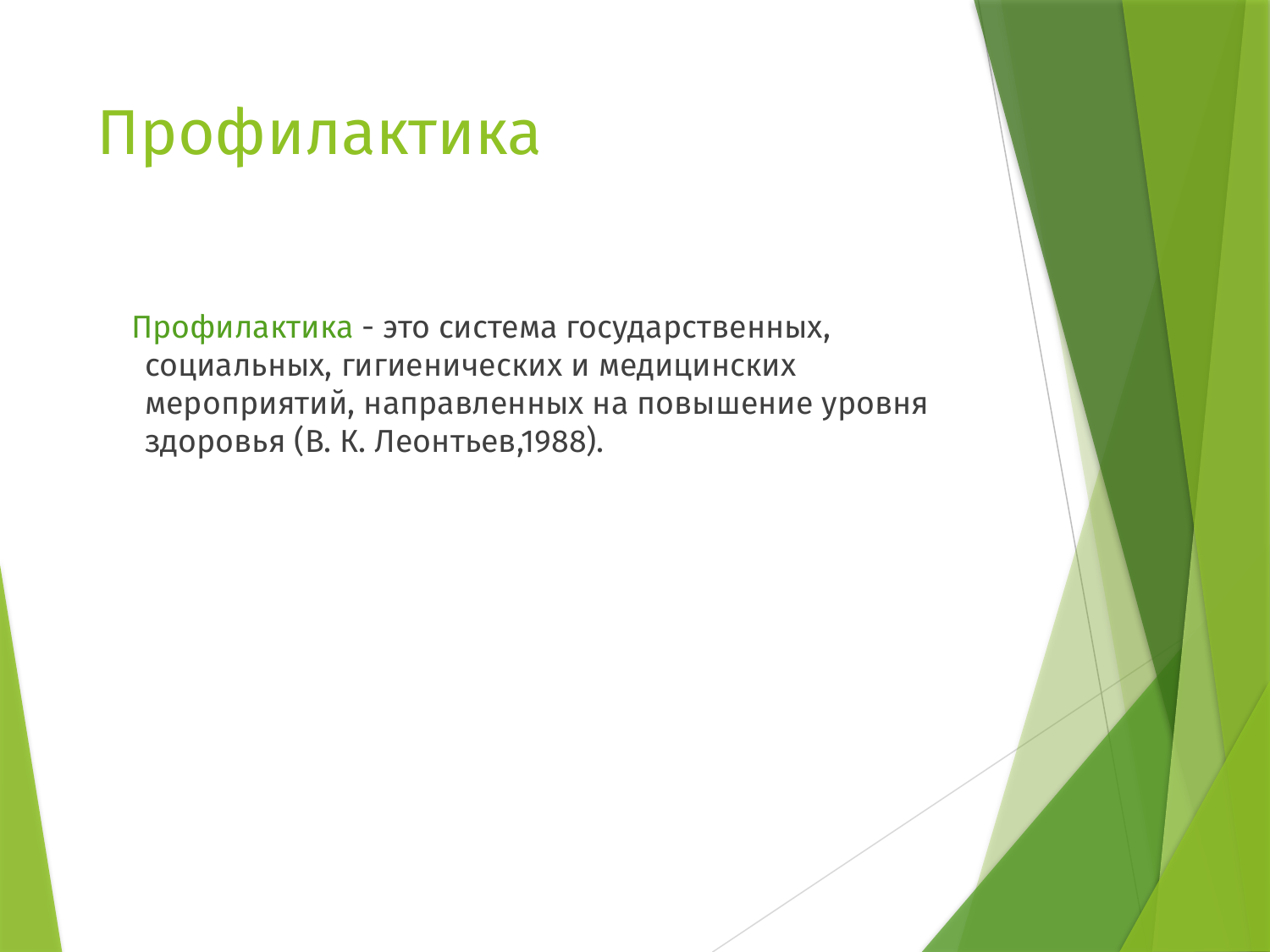

# Профилактика
    Профилактика - это система государственных, социальных, гигиенических и медицинских мероприятий, направленных на повышение уровня здоровья (В. К. Леонтьев,1988).